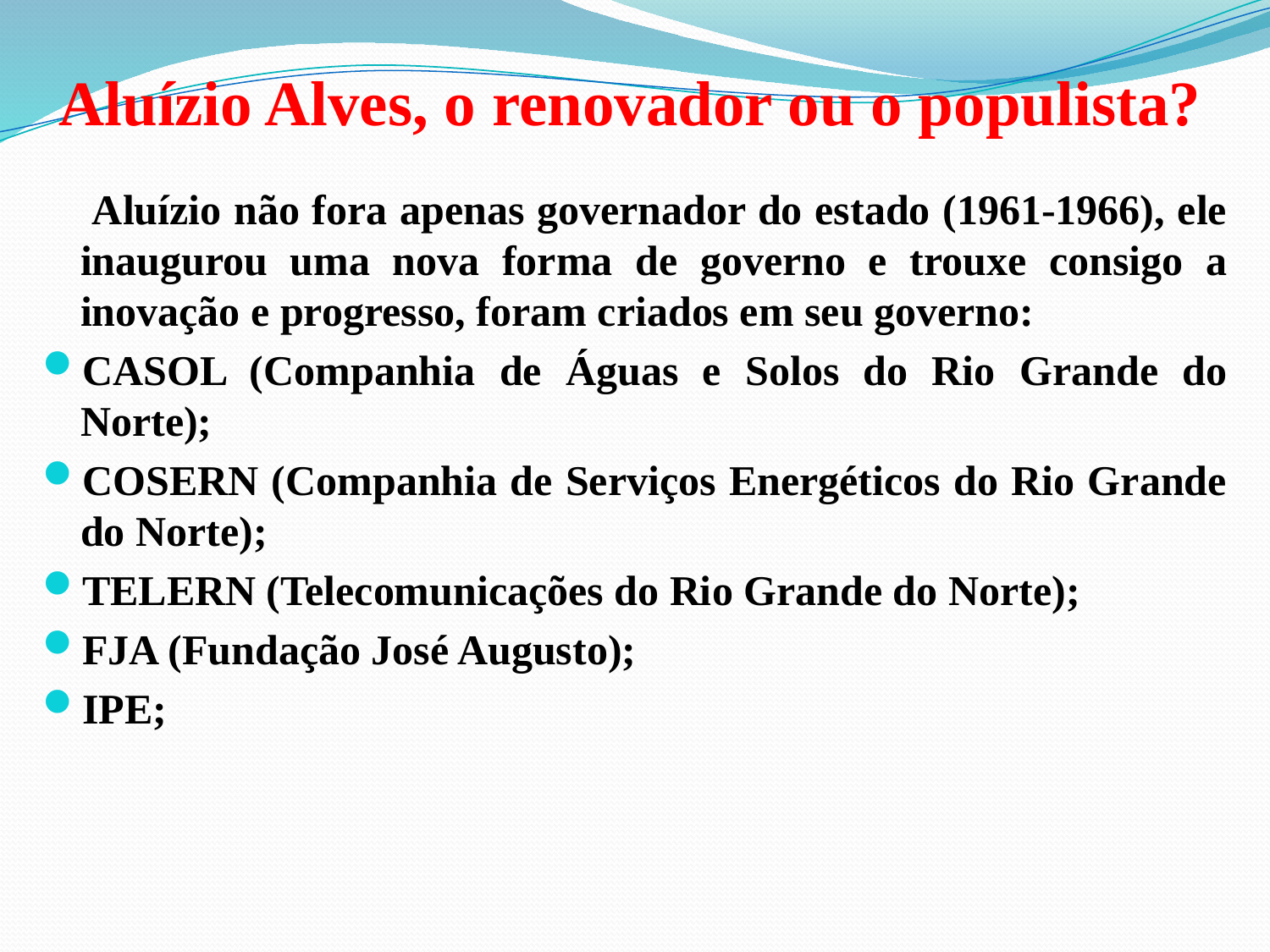

# Aluízio Alves, o renovador ou o populista?
    Aluízio não fora apenas governador do estado (1961-1966), ele inaugurou uma nova forma de governo e trouxe consigo a inovação e progresso, foram criados em seu governo:
CASOL (Companhia de Águas e Solos do Rio Grande do Norte);
COSERN (Companhia de Serviços Energéticos do Rio Grande do Norte);
TELERN (Telecomunicações do Rio Grande do Norte);
FJA (Fundação José Augusto);
IPE;